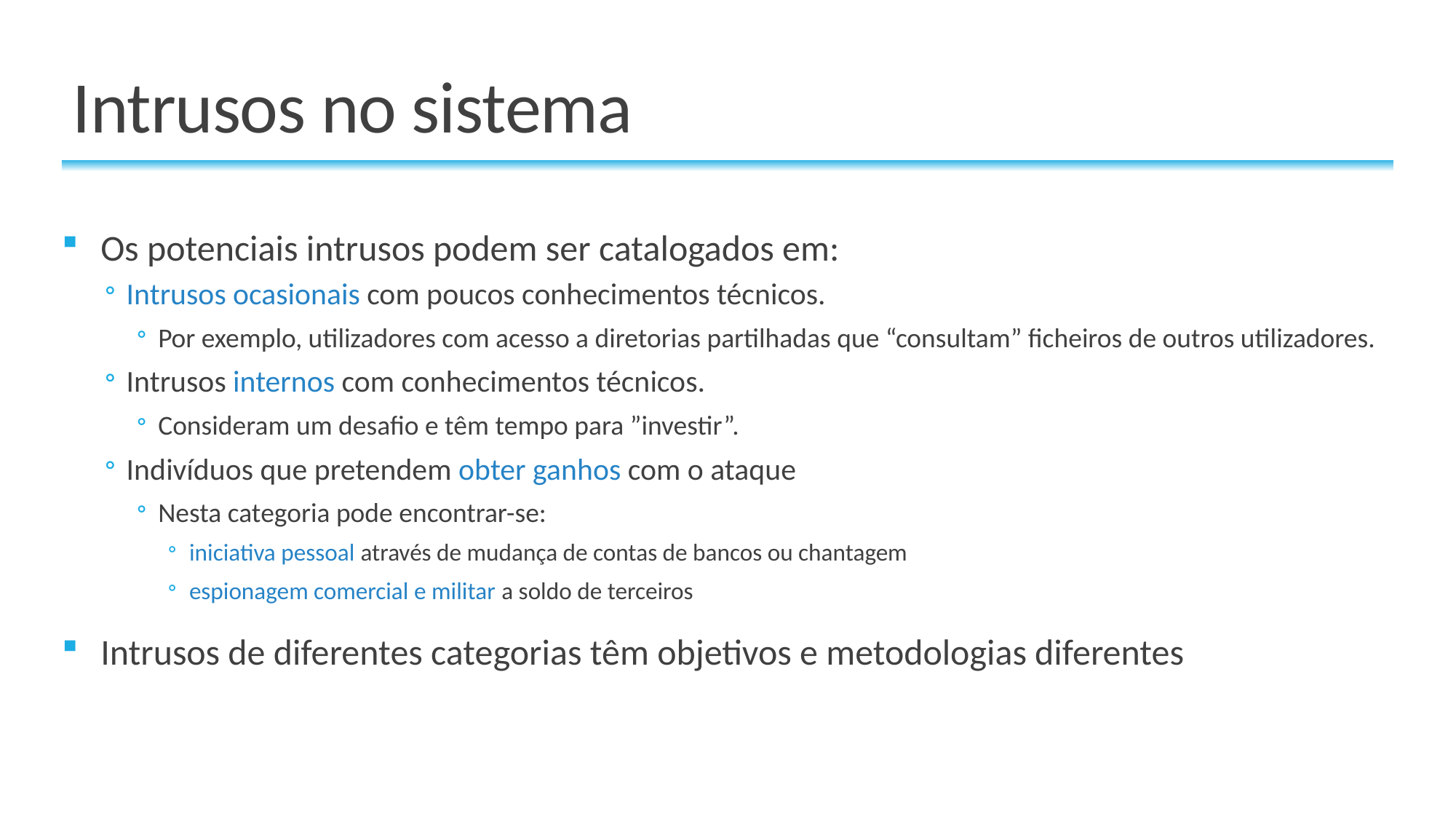

# Intrusos no sistema
Os potenciais intrusos podem ser catalogados em:
Intrusos ocasionais com poucos conhecimentos técnicos.
Por exemplo, utilizadores com acesso a diretorias partilhadas que “consultam” ficheiros de outros utilizadores.
Intrusos internos com conhecimentos técnicos.
Consideram um desafio e têm tempo para ”investir”.
Indivíduos que pretendem obter ganhos com o ataque
Nesta categoria pode encontrar-se:
iniciativa pessoal através de mudança de contas de bancos ou chantagem
espionagem comercial e militar a soldo de terceiros
Intrusos de diferentes categorias têm objetivos e metodologias diferentes